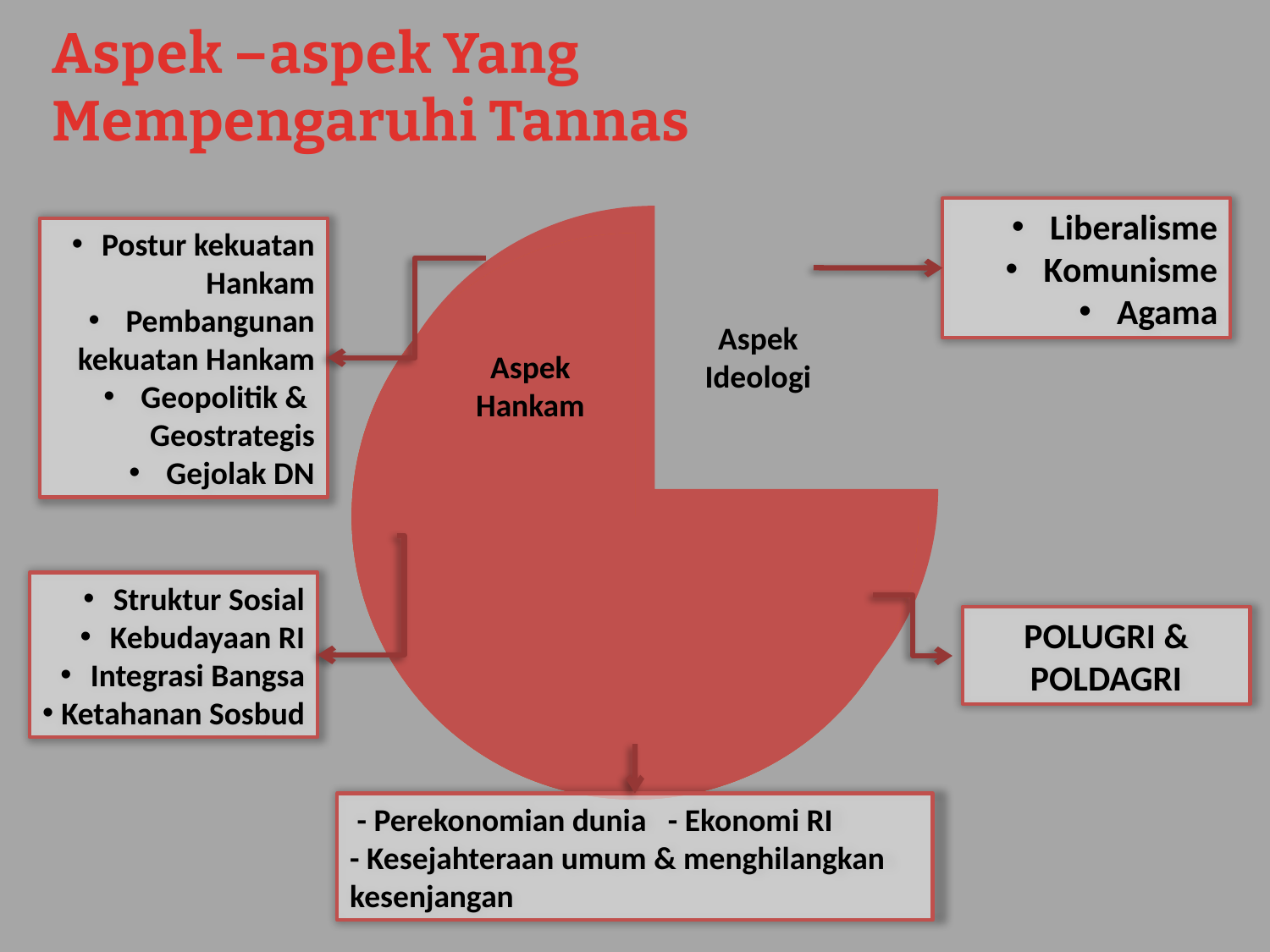

# Aspek –aspek Yang Mempengaruhi Tannas
Aspek Ideologi
Aspek Ekonomi
Aspek SosBud
Aspek Hankam
Aspek Politik
 Liberalisme
 Komunisme
 Agama
Postur kekuatan Hankam
 Pembangunan kekuatan Hankam
 Geopolitik &  Geostrategis
 Gejolak DN
Struktur Sosial
Kebudayaan RI
Integrasi Bangsa
Ketahanan Sosbud
POLUGRI & POLDAGRI
 - Perekonomian dunia   - Ekonomi RI
- Kesejahteraan umum & menghilangkan kesenjangan